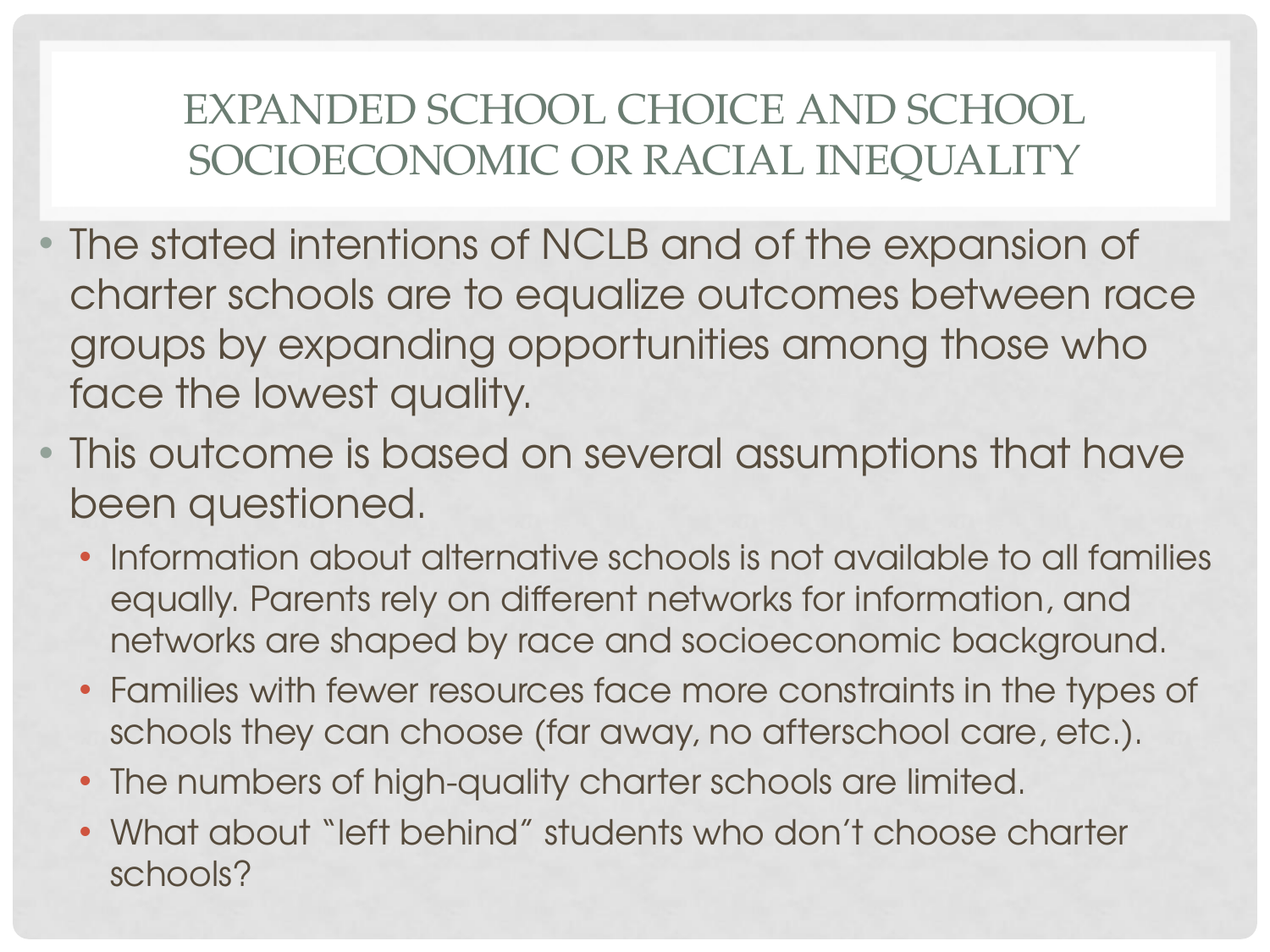

# EXPANDED SCHOOL CHOICE AND SCHOOL SOCIOECONOMIC OR RACIAL INEQUALITY
The stated intentions of NCLB and of the expansion of charter schools are to equalize outcomes between race groups by expanding opportunities among those who face the lowest quality.
This outcome is based on several assumptions that have been questioned.
Information about alternative schools is not available to all families equally. Parents rely on different networks for information, and networks are shaped by race and socioeconomic background.
Families with fewer resources face more constraints in the types of schools they can choose (far away, no afterschool care, etc.).
The numbers of high-quality charter schools are limited.
What about “left behind” students who don’t choose charter schools?